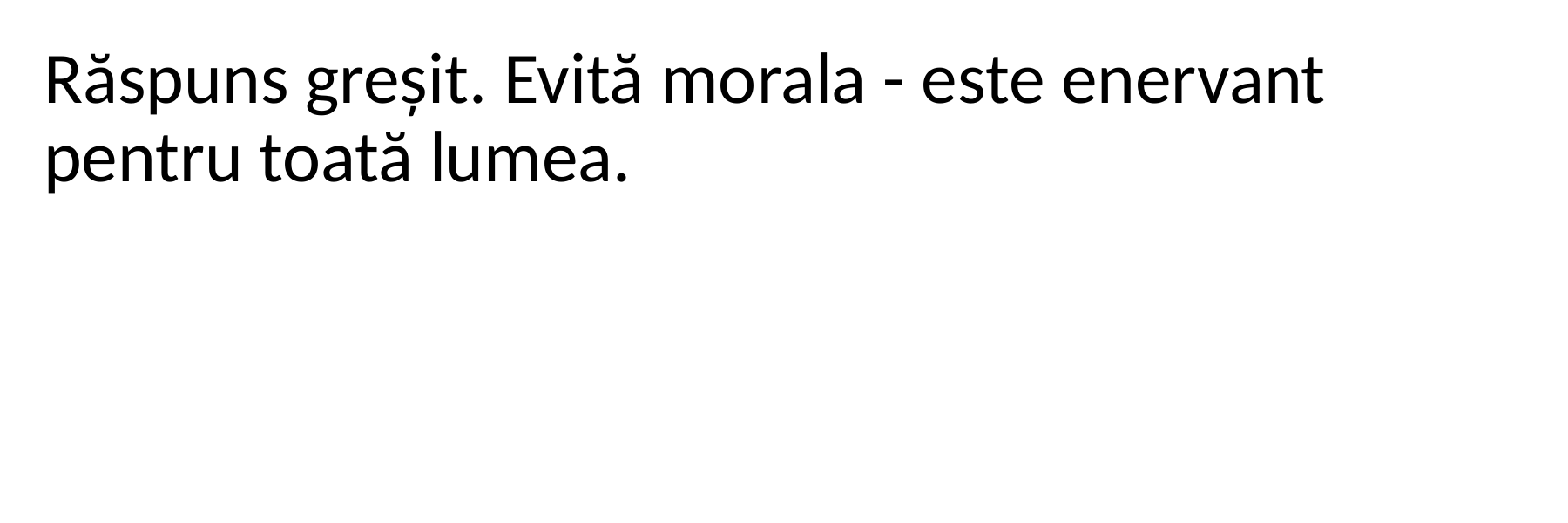

Răspuns greșit. Evită morala - este enervant pentru toată lumea.